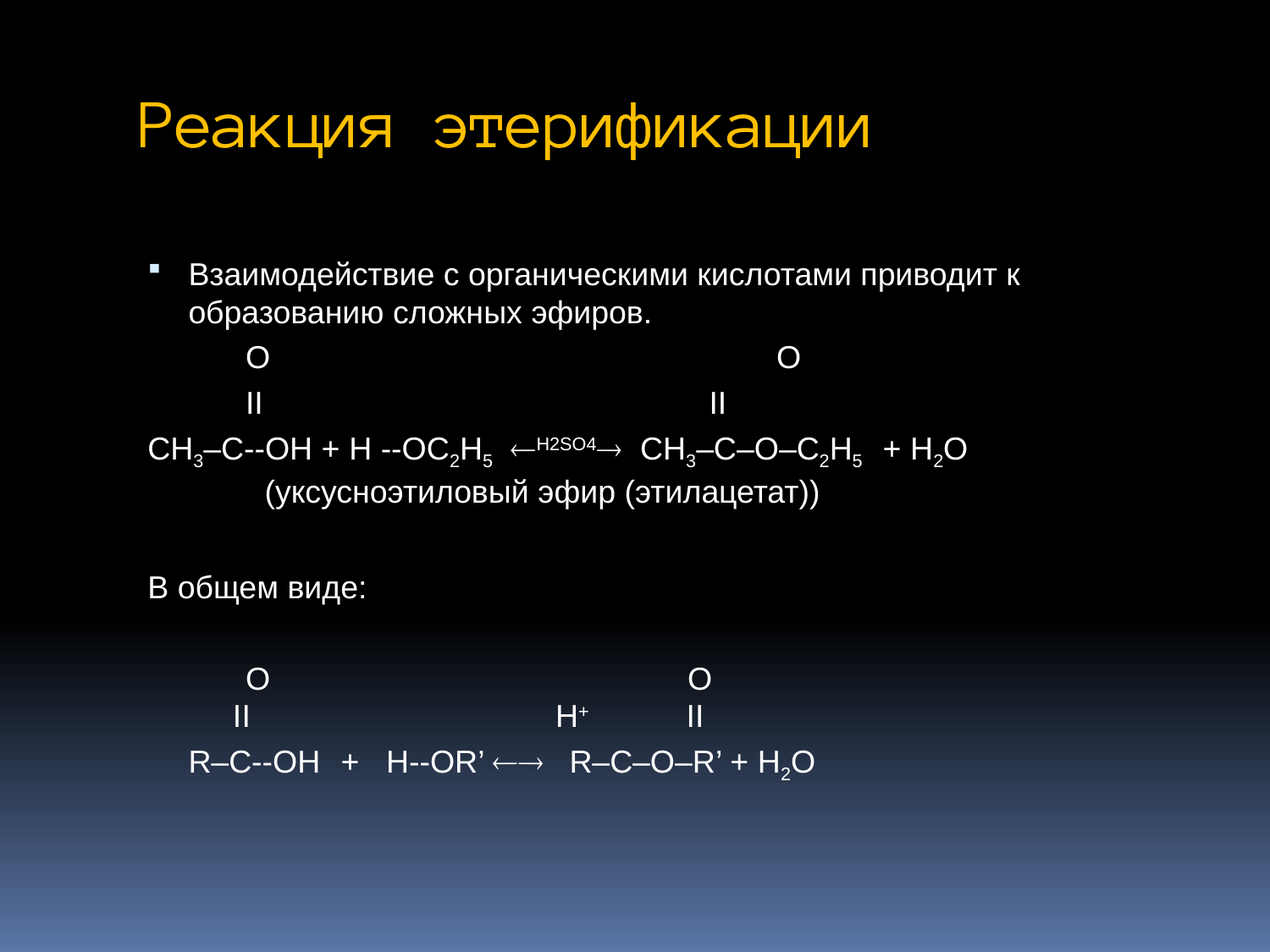

# Реакция этерификации
Взаимодействие с органическими кислотами приводит к образованию сложных эфиров.
           O		                                                 O
           II		                                                  II
CH3–C--OH + H --OC2H5  ←H2SO4→  CH3–C–O–C2H5    + H2O
			               (уксусноэтиловый эфир (этилацетат))

В общем виде:

           O		                                       O
     II	                      	       H+	        II
	R–C--OH  	+   H--OR’ ←→ 	R–C–O–R’ + H2O